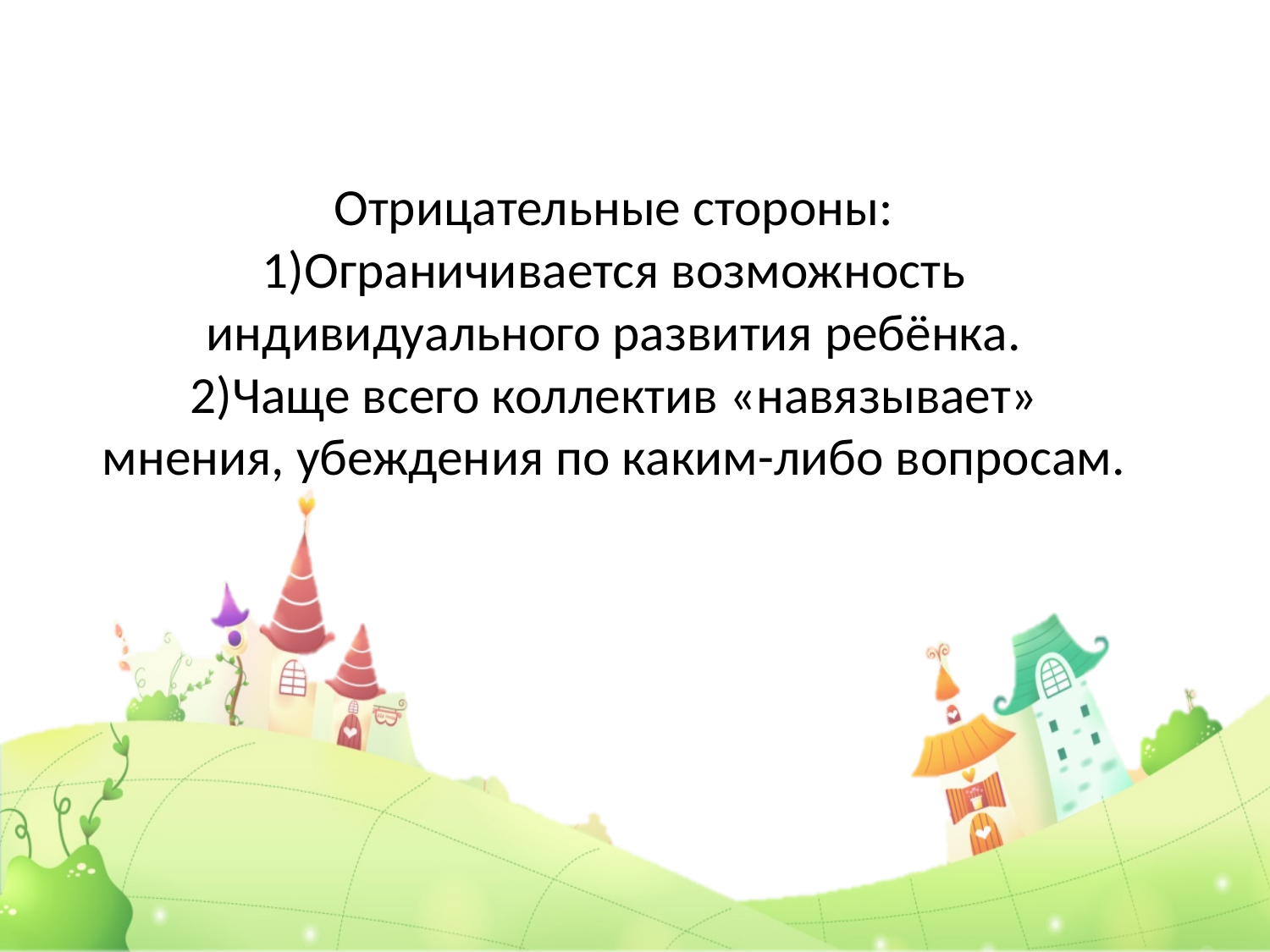

# Отрицательные стороны: 1)Oграничивается возможность индивидуального развития ребёнка. 2)Чаще всего коллектив «навязывает» мнения, убеждения по каким-либо вопросам.